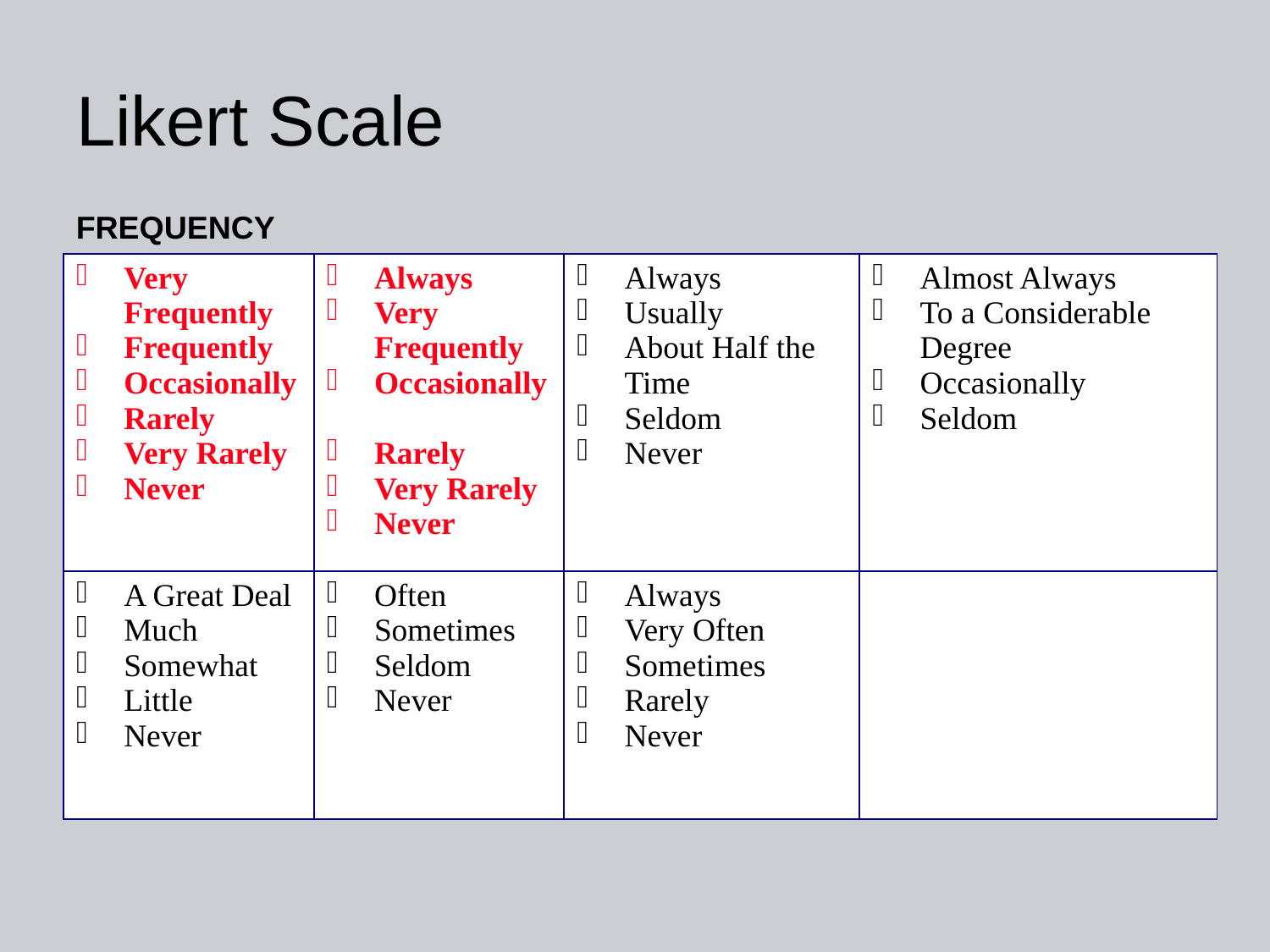

# Likert Scale
FREQUENCY
| Very Frequently Frequently Occasionally Rarely  Very Rarely Never | Always  Very Frequently Occasionally  Rarely  Very Rarely  Never | Always  Usually  About Half the Time  Seldom  Never | Almost Always  To a Considerable Degree  Occasionally Seldom |
| --- | --- | --- | --- |
| A Great Deal  Much  Somewhat  Little  Never | Often  Sometimes  Seldom  Never | Always  Very Often  Sometimes  Rarely  Never |  |